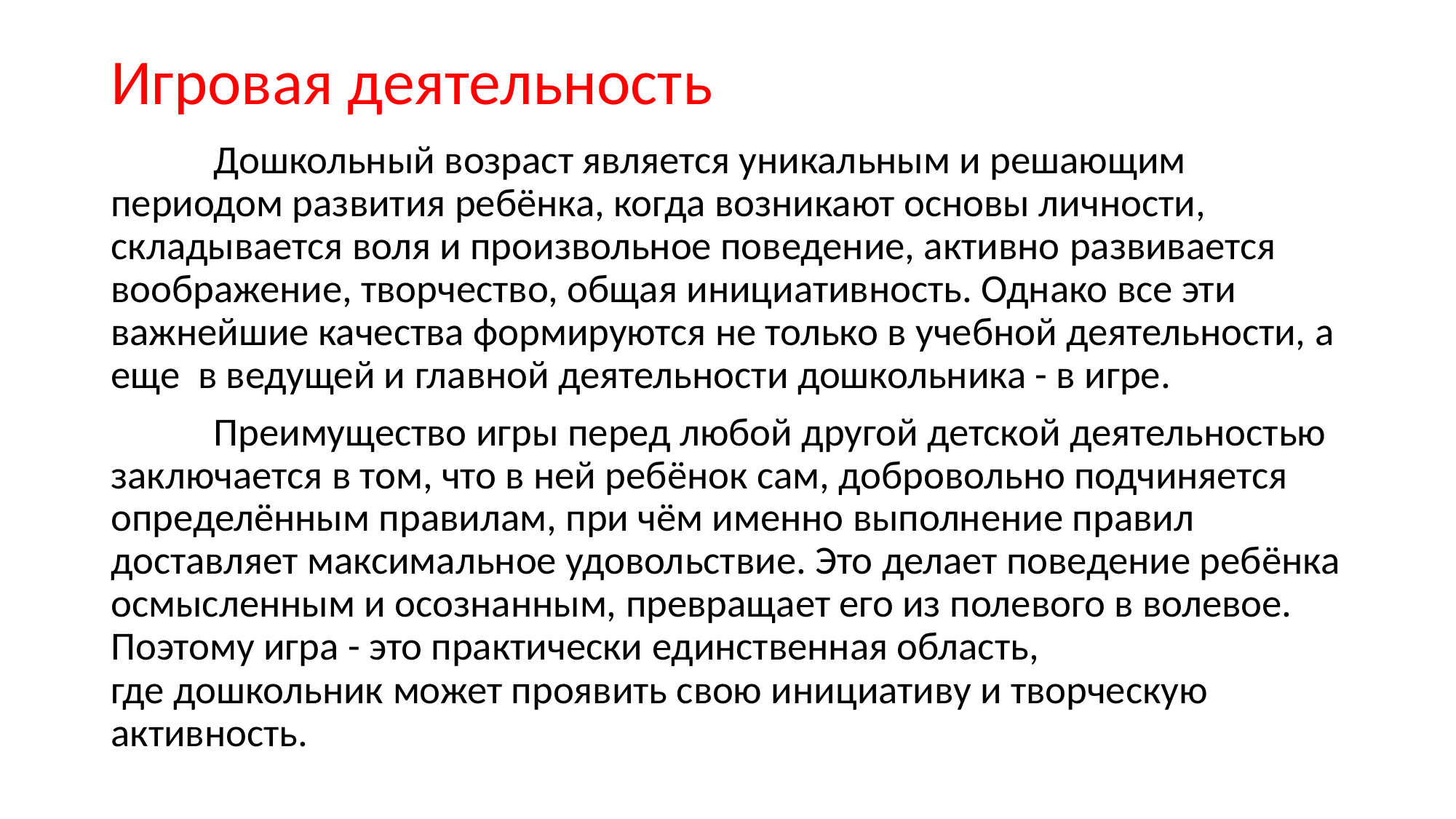

# Игровая деятельность
	Дошкольный возраст является уникальным и решающим периодом развития ребёнка, когда возникают основы личности, складывается воля и произвольное поведение, активно развивается воображение, творчество, общая инициативность. Однако все эти важнейшие качества формируются не только в учебной деятельности, а еще  в ведущей и главной деятельности дошкольника - в игре.
	Преимущество игры перед любой другой детской деятельностью заключается в том, что в ней ребёнок сам, добровольно подчиняется определённым правилам, при чём именно выполнение правил доставляет максимальное удовольствие. Это делает поведение ребёнка осмысленным и осознанным, превращает его из полевого в волевое. Поэтому игра - это практически единственная область, где дошкольник может проявить свою инициативу и творческую активность.